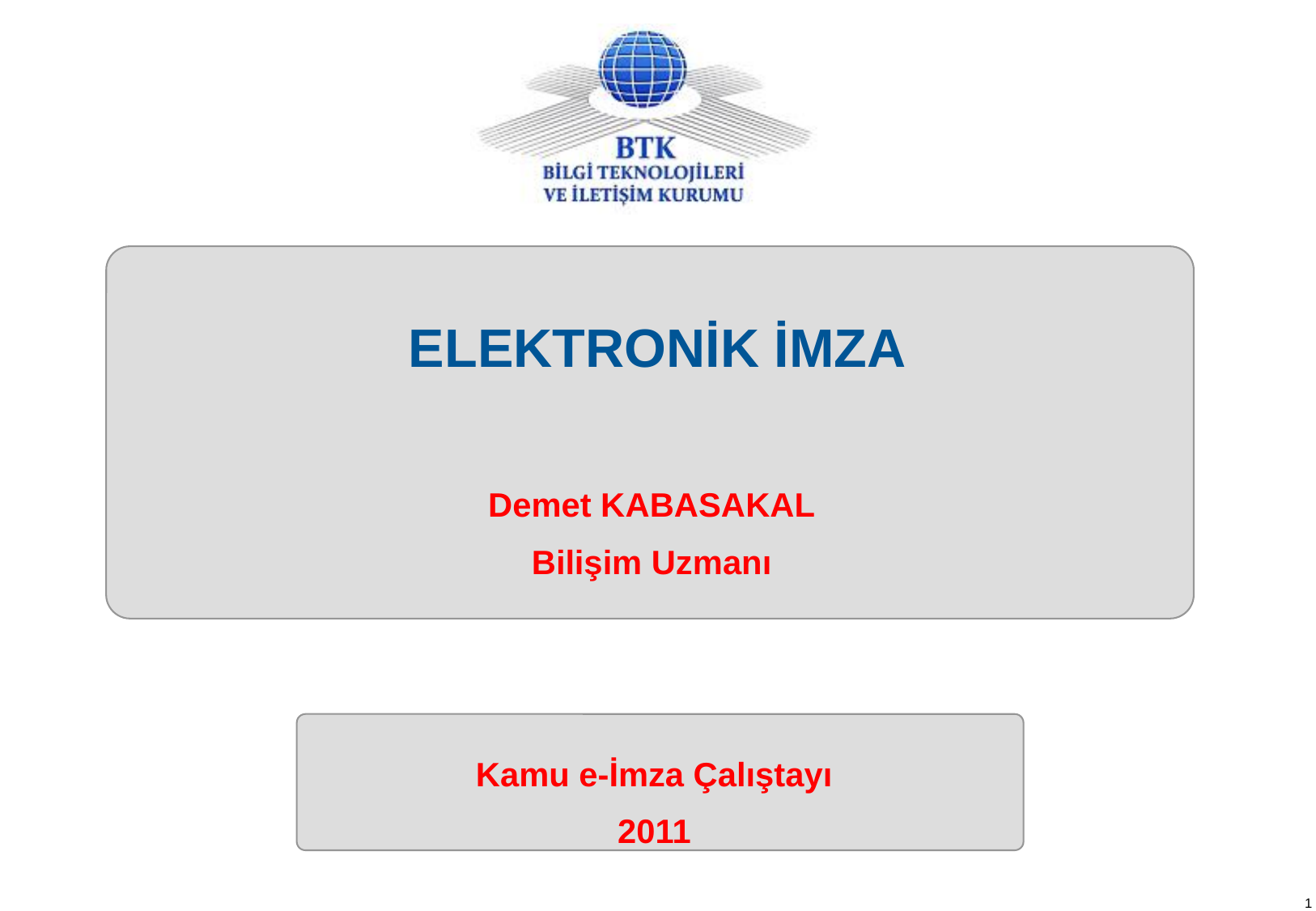

# ELEKTRONİK İMZA
Demet KABASAKAL
Bilişim Uzmanı
Kamu e-İmza Çalıştayı
2011